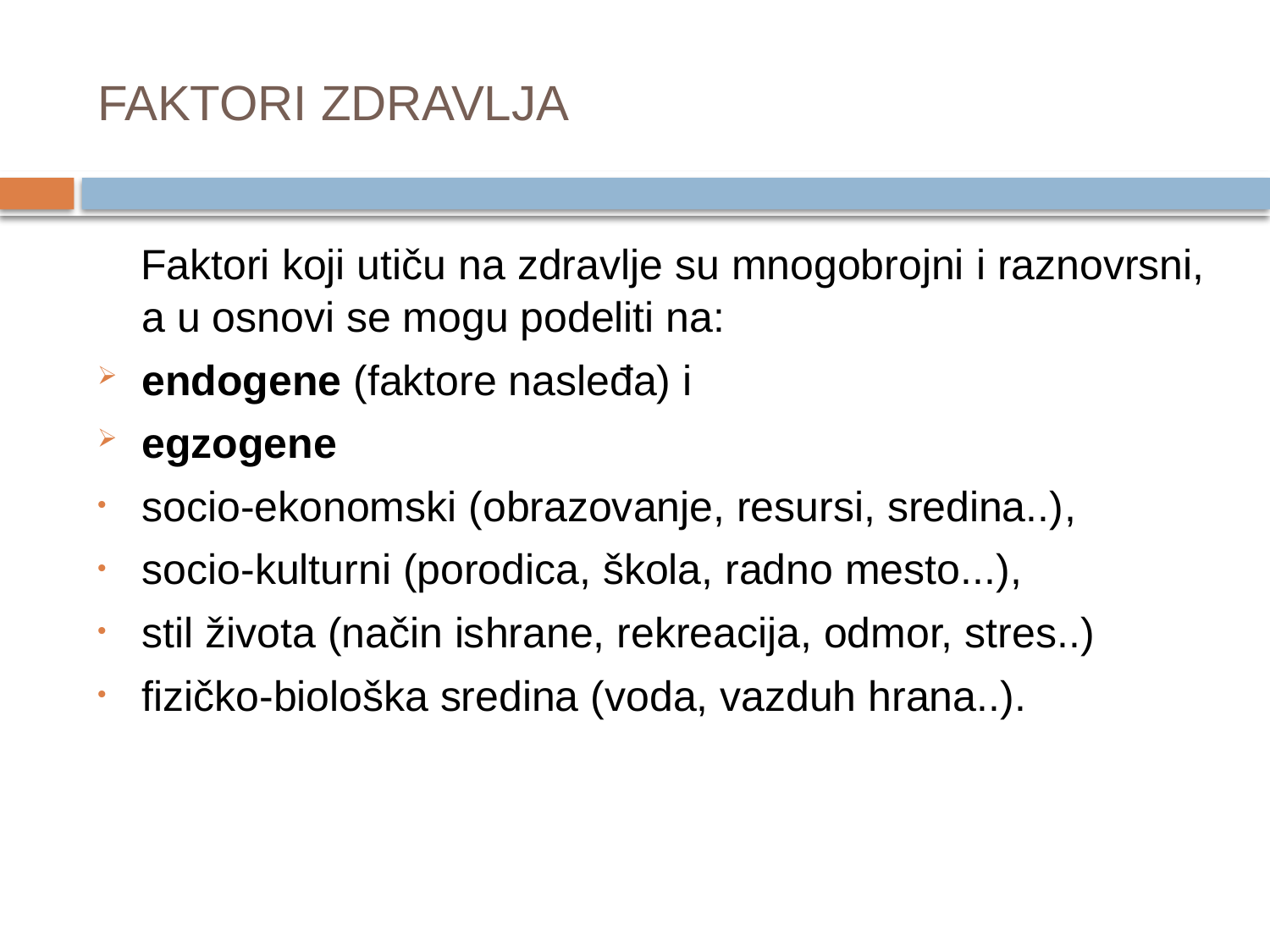

# FAKTORI ZDRAVLJA
   Faktori koji utiču na zdravlje su mnogobrojni i raznovrsni, a u osnovi se mogu podeliti na:
endogene (faktore nasleđa) i
egzogene
socio-ekonomski (obrazovanje, resursi, sredina..),
socio-kulturni (porodica, škola, radno mesto...),
stil života (način ishrane, rekreacija, odmor, stres..)
fizičko-biološka sredina (voda, vazduh hrana..).